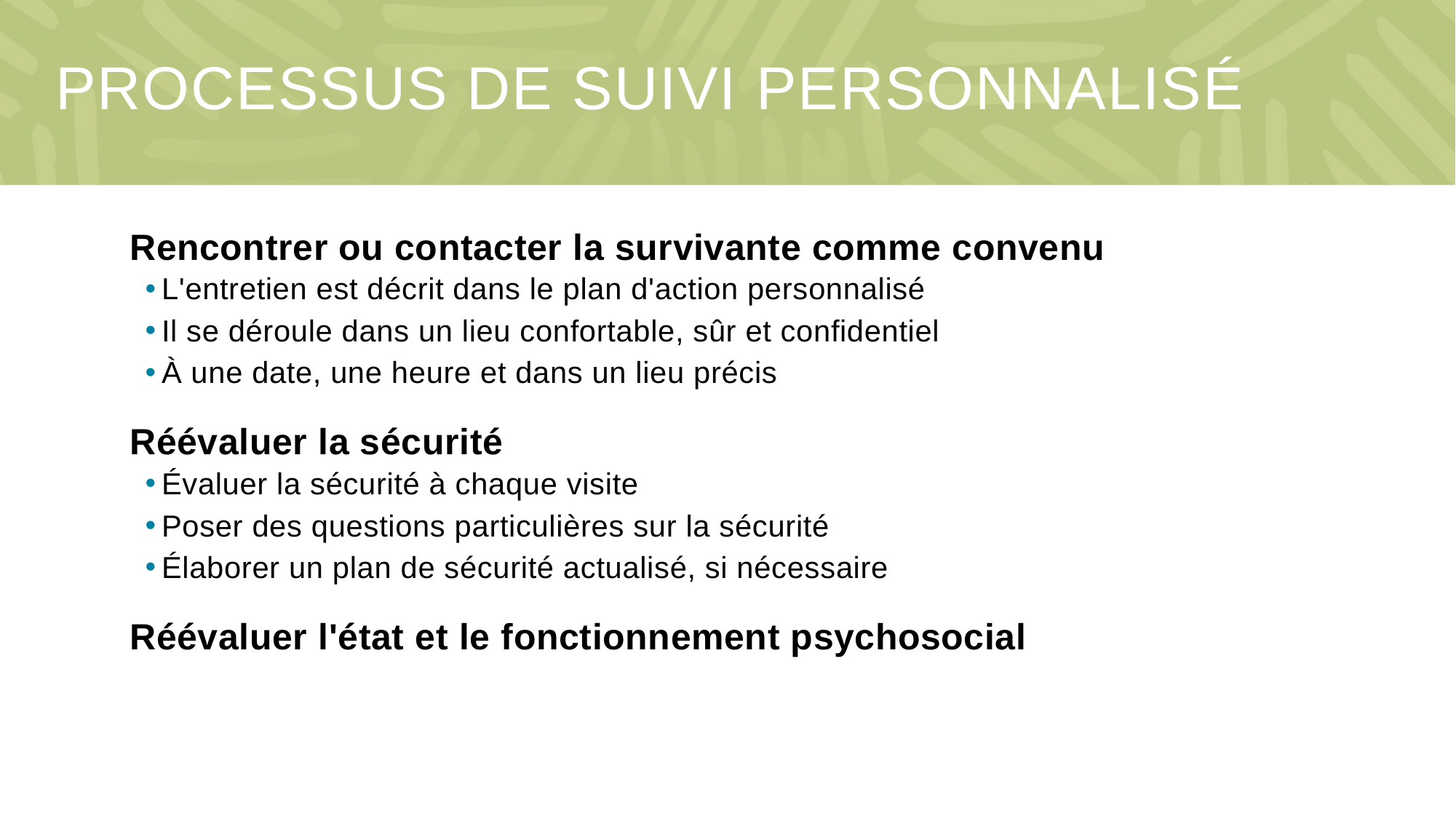

# Processus de suivi personnalisé
Rencontrer ou contacter la survivante comme convenu
L'entretien est décrit dans le plan d'action personnalisé
Il se déroule dans un lieu confortable, sûr et confidentiel
À une date, une heure et dans un lieu précis
Réévaluer la sécurité
Évaluer la sécurité à chaque visite
Poser des questions particulières sur la sécurité
Élaborer un plan de sécurité actualisé, si nécessaire
Réévaluer l'état et le fonctionnement psychosocial